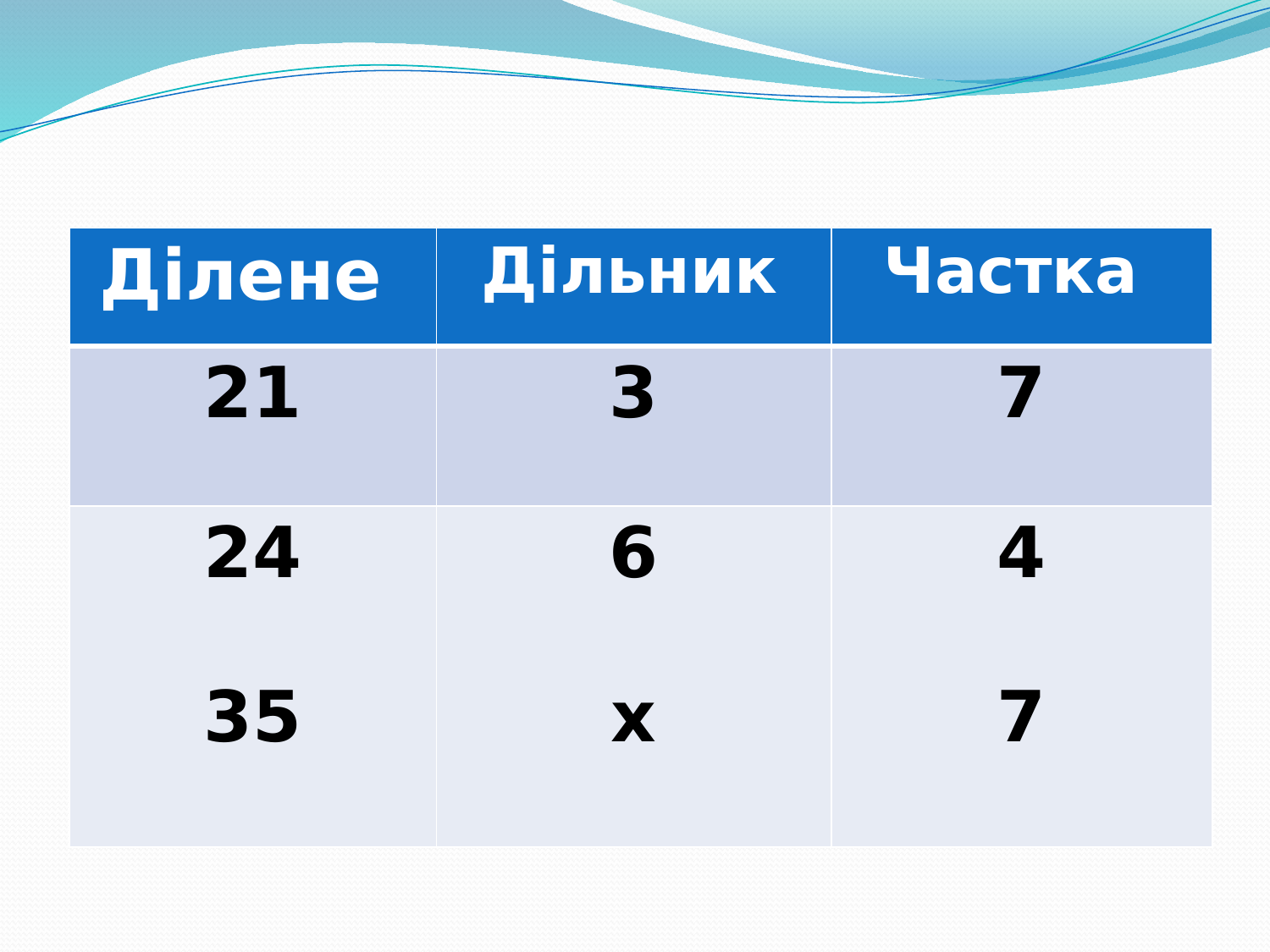

| Ділене | Дільник | Частка |
| --- | --- | --- |
| 21 | 3 | 7 |
| 24 35 | 6 х | 4 7 |